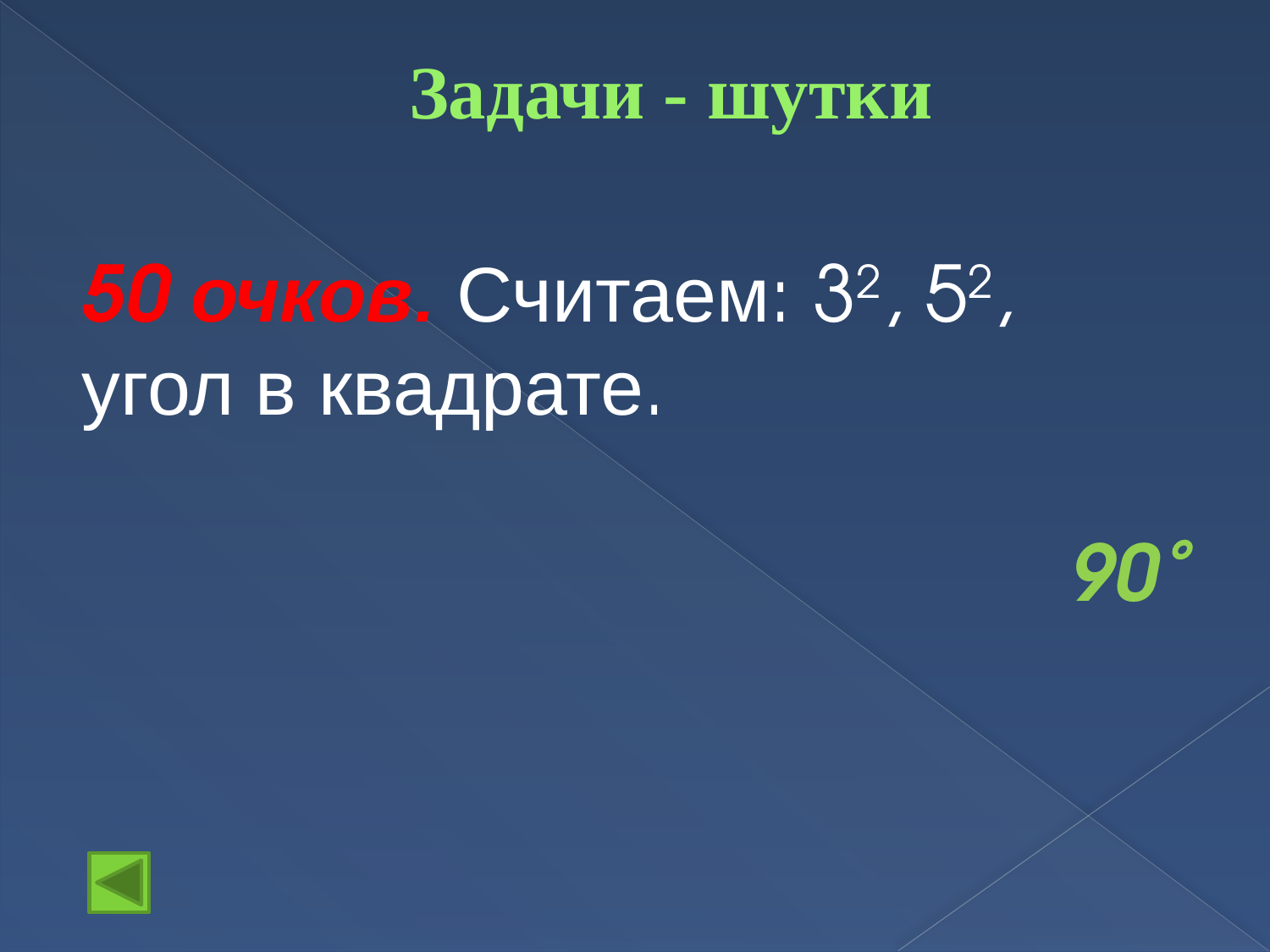

# Задачи - шутки
50 очков. Считаем: 32, 52, угол в квадрате.

90°